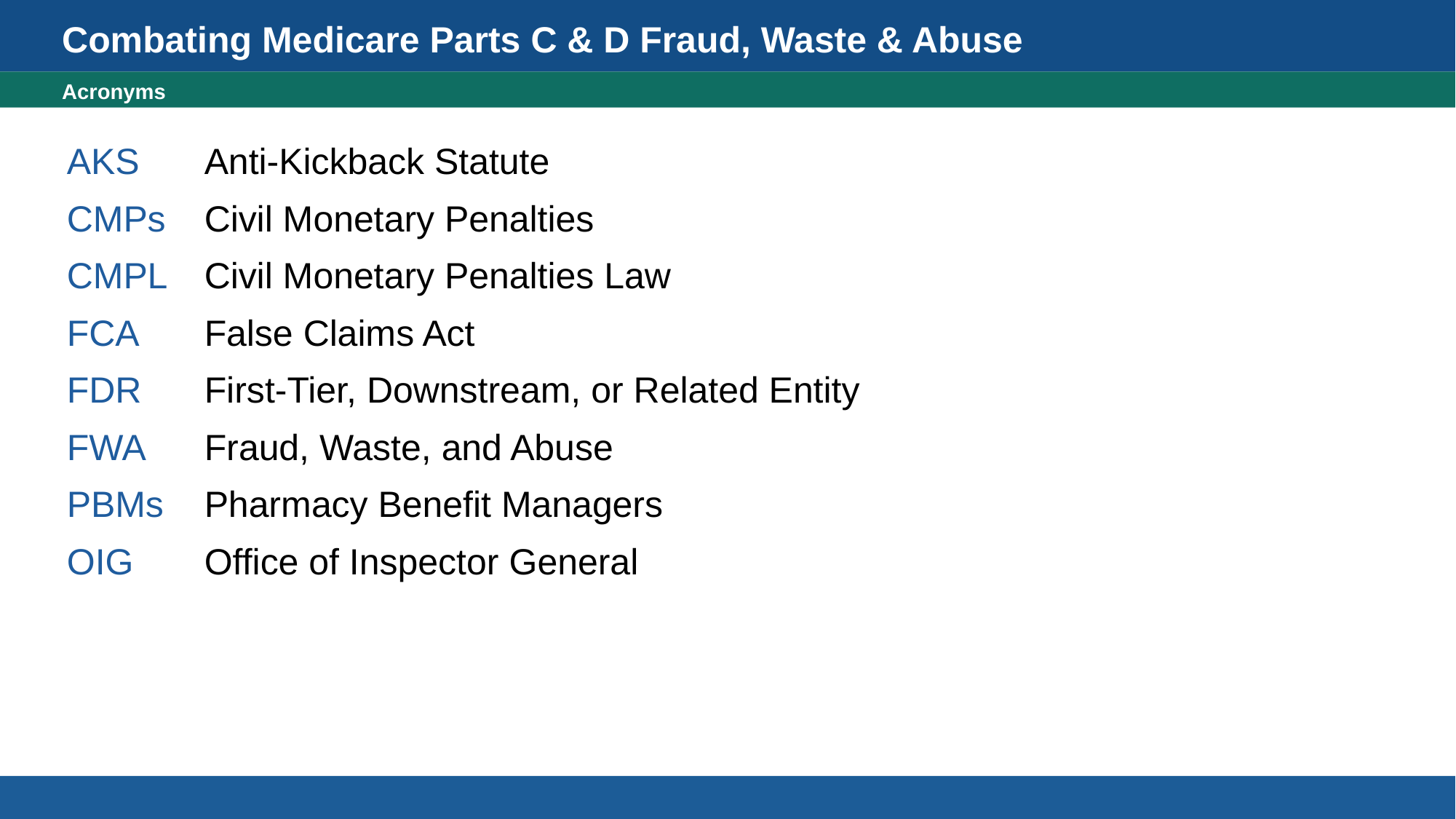

Combating Medicare Parts C & D Fraud, Waste & Abuse

Acronyms
AKS	Anti-Kickback Statute
CMPs	Civil Monetary Penalties
CMPL	Civil Monetary Penalties Law
FCA	False Claims Act
FDR	First-Tier, Downstream, or Related Entity
FWA	Fraud, Waste, and Abuse
PBMs	Pharmacy Benefit Managers
OIG	Office of Inspector General